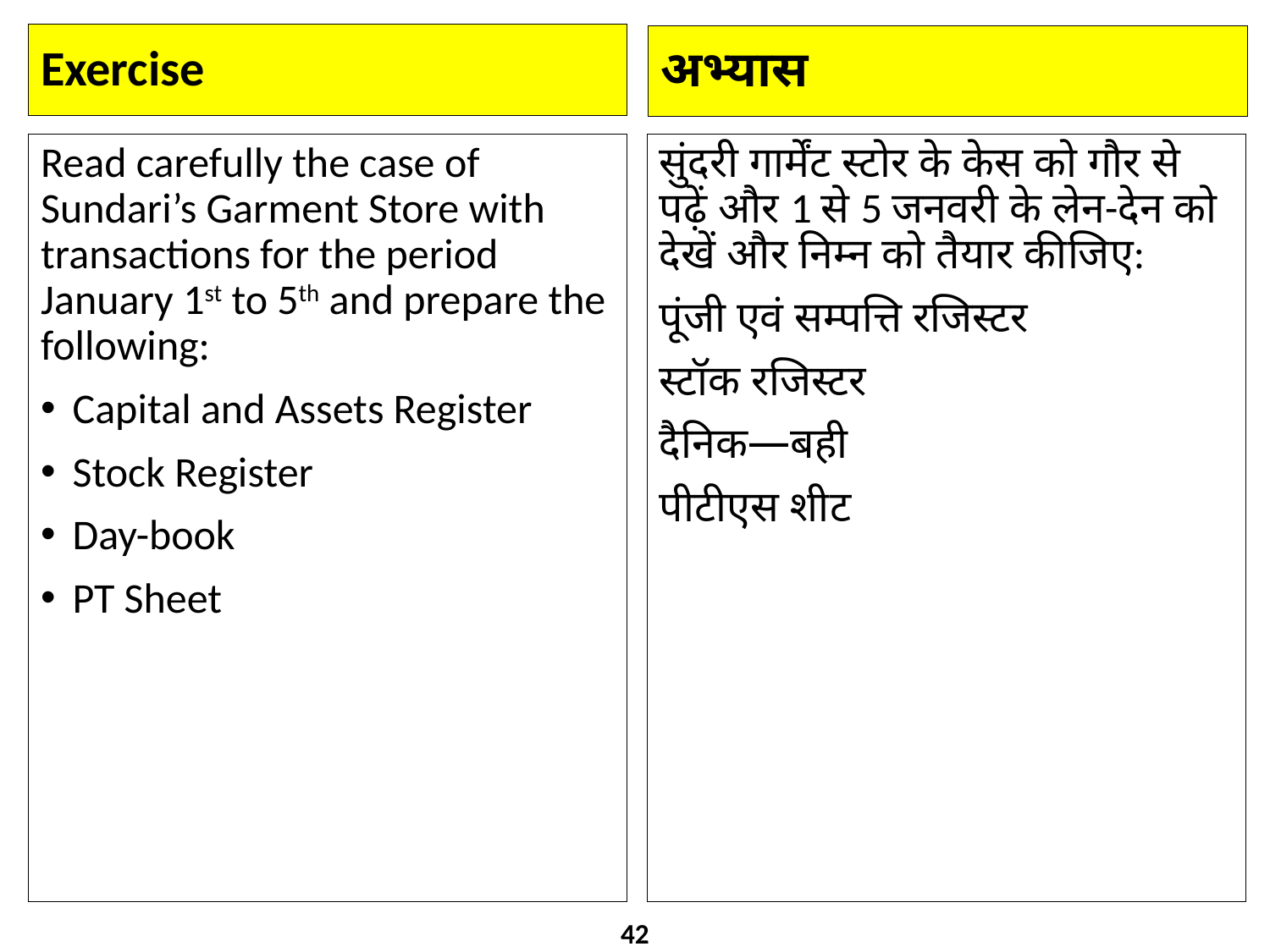

# Exercise
अभ्यास
Read carefully the case of Sundari’s Garment Store with transactions for the period January 1st to 5th and prepare the following:
Capital and Assets Register
Stock Register
Day-book
PT Sheet
सुंदरी गार्मेंट स्टोर के केस को गौर से पढ़ें और 1 से 5 जनवरी के लेन-देन को देखें और निम्न को तैयार कीजिए:
पूंजी एवं सम्पत्ति रजिस्टर
स्टॉक रजिस्टर
दैनिक—बही
पीटीएस शीट
42